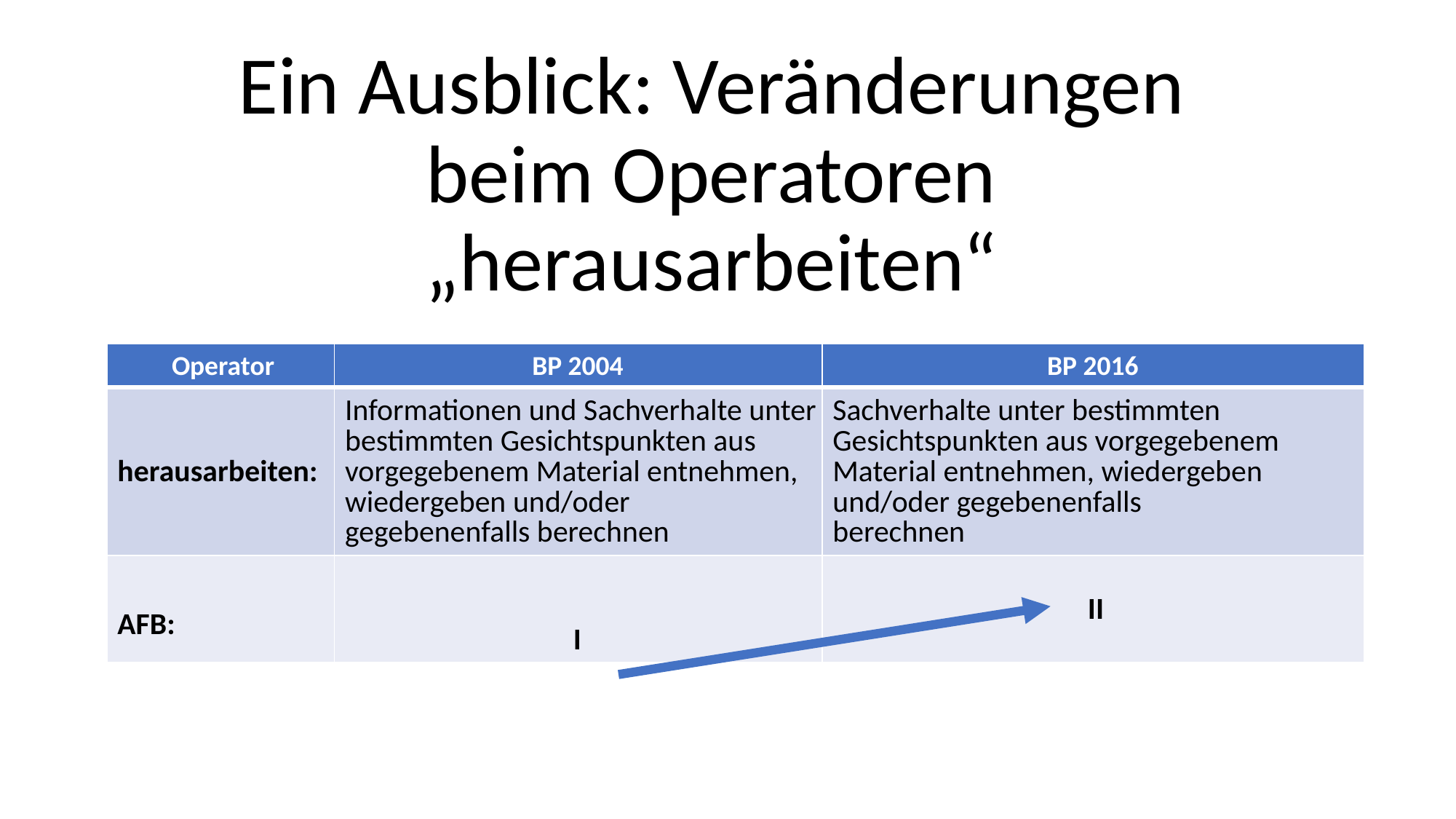

# Ein Ausblick: Veränderungen beim Operatoren „herausarbeiten“
| Operator | BP 2004 | BP 2016 |
| --- | --- | --- |
| herausarbeiten: | Informationen und Sachverhalte unter bestimmten Gesichtspunkten aus vorgegebenem Material entnehmen, wiedergeben und/oder gegebenenfalls berechnen | Sachverhalte unter bestimmten Gesichtspunkten aus vorgegebenem Material entnehmen, wiedergeben und/oder gegebenenfalls berechnen |
| AFB: | I | II |